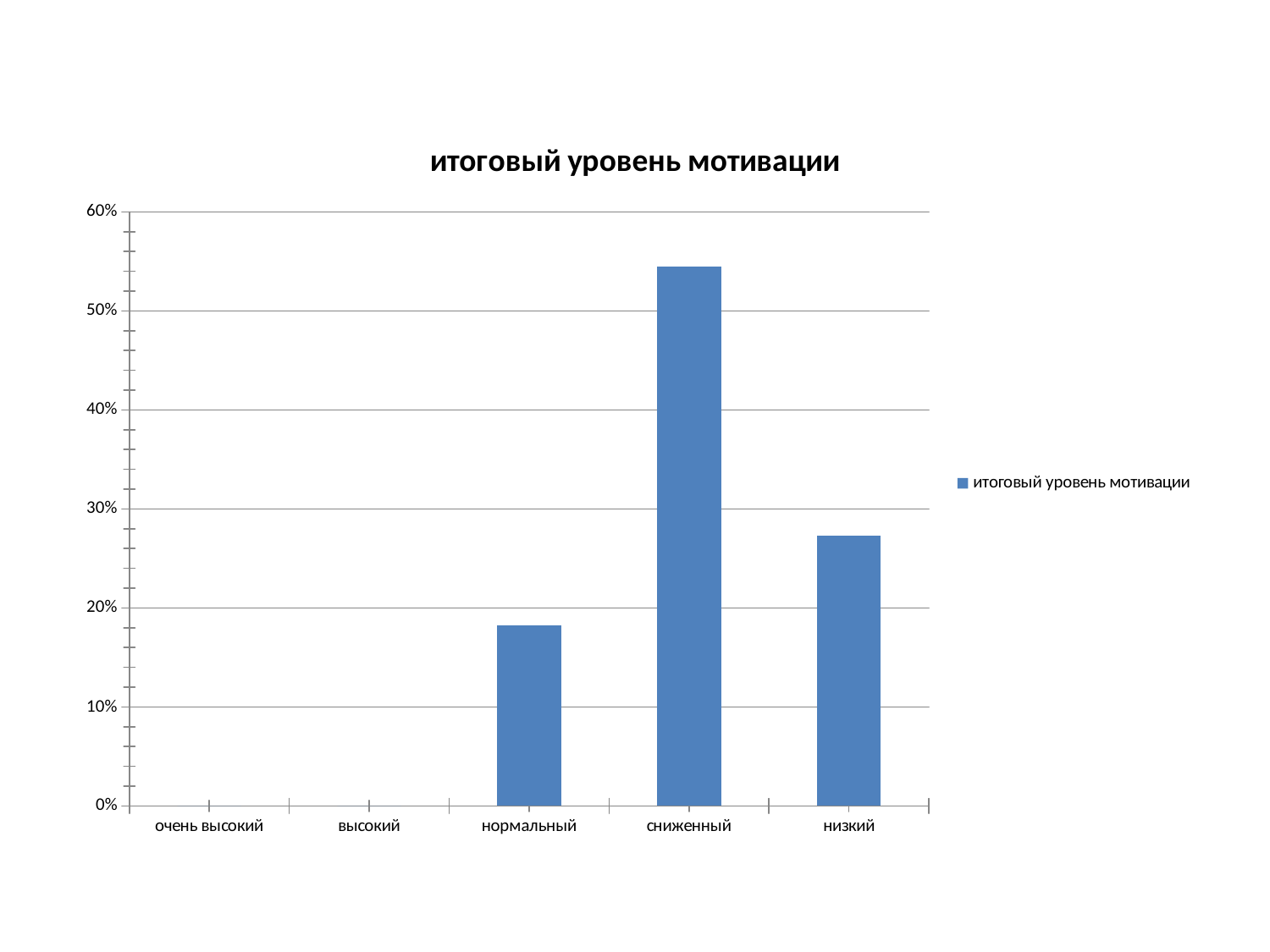

### Chart:

| Category | итоговый уровень мотивации |
|---|---|
| очень высокий | 0.0 |
| высокий | 0.0 |
| нормальный | 0.18200000000000005 |
| сниженный | 0.545 |
| низкий | 0.273 |